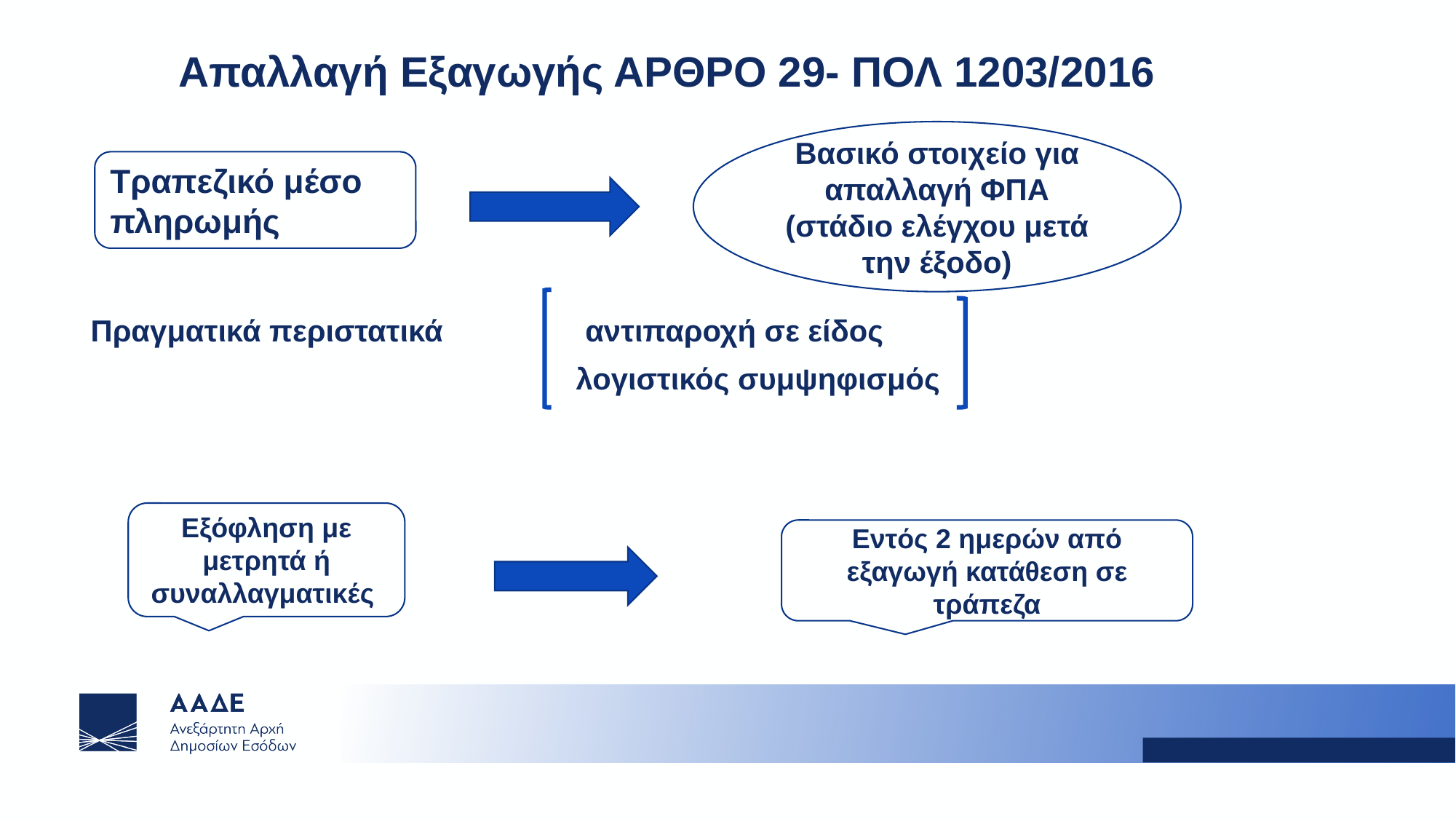

# Απαλλαγή Εξαγωγής ΑΡΘΡΟ 29- ΠΟΛ 1203/2016
Βασικό στοιχείο για απαλλαγή ΦΠΑ
(στάδιο ελέγχου μετά την έξοδο)

Πραγματικά περιστατικά                 αντιπαροχή σε είδος
                                                          λογιστικός συμψηφισμός

Τραπεζικό μέσο πληρωμής

Εξόφληση με μετρητά ή συναλλαγματικές
Εντός 2 ημερών από εξαγωγή κατάθεση σε τράπεζα